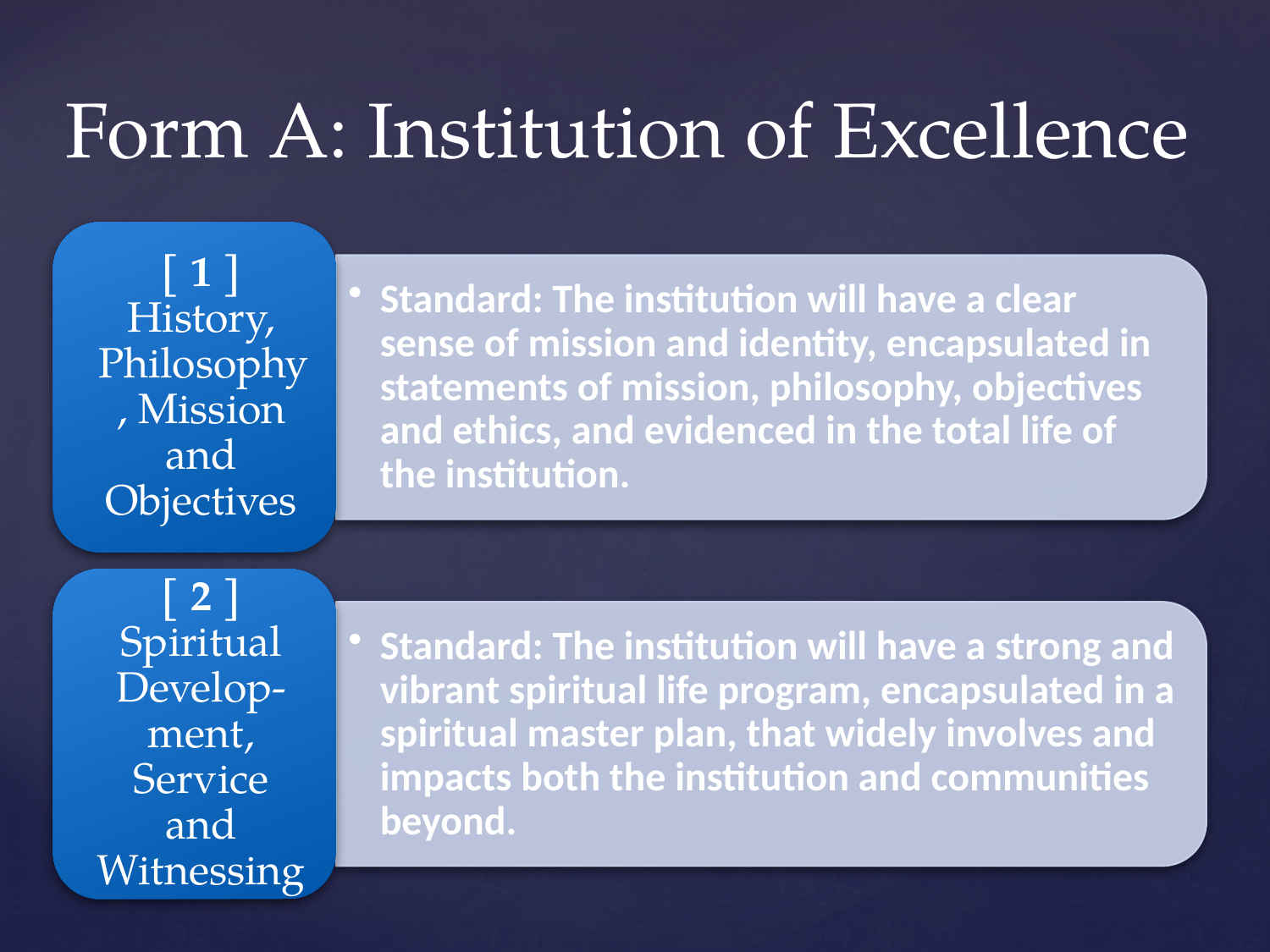

# Form A: Institution of Excellence
Standard: The institution will have a clear sense of mission and identity, encapsulated in statements of mission, philosophy, objectives and ethics, and evidenced in the total life of the institution.
[ 1 ]
History, Philosophy, Mission and Objectives
Standard: The institution will have a strong and vibrant spiritual life program, encapsulated in a spiritual master plan, that widely involves and impacts both the institution and communities beyond.
[ 2 ]
Spiritual Develop-ment, Service and Witnessing